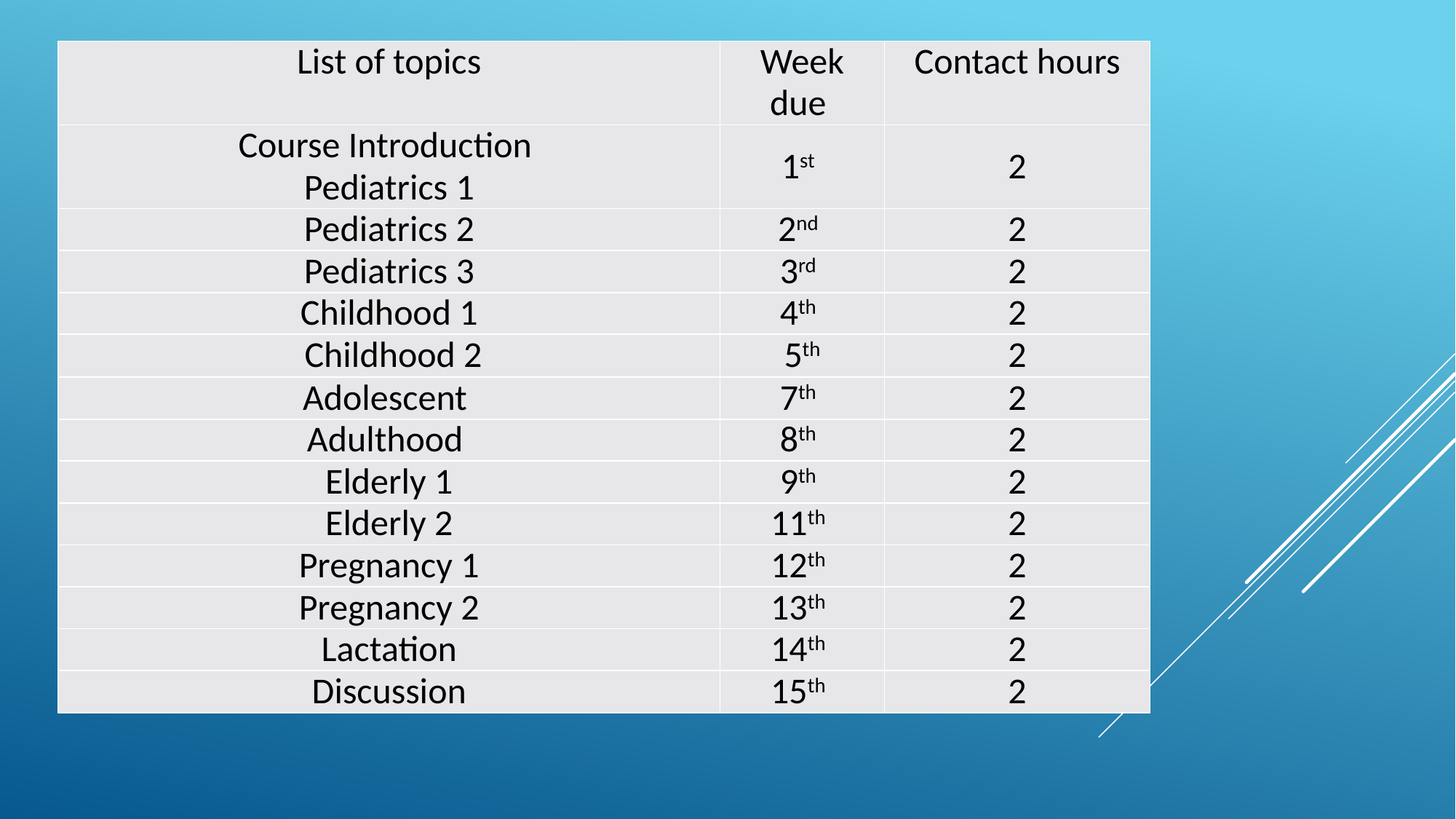

| List of topics | Week due | Contact hours |
| --- | --- | --- |
| Course Introduction Pediatrics 1 | 1st | 2 |
| Pediatrics 2 | 2nd | 2 |
| Pediatrics 3 | 3rd | 2 |
| Childhood 1 | 4th | 2 |
| Childhood 2 | 5th | 2 |
| Adolescent | 7th | 2 |
| Adulthood | 8th | 2 |
| Elderly 1 | 9th | 2 |
| Elderly 2 | 11th | 2 |
| Pregnancy 1 | 12th | 2 |
| Pregnancy 2 | 13th | 2 |
| Lactation | 14th | 2 |
| Discussion | 15th | 2 |